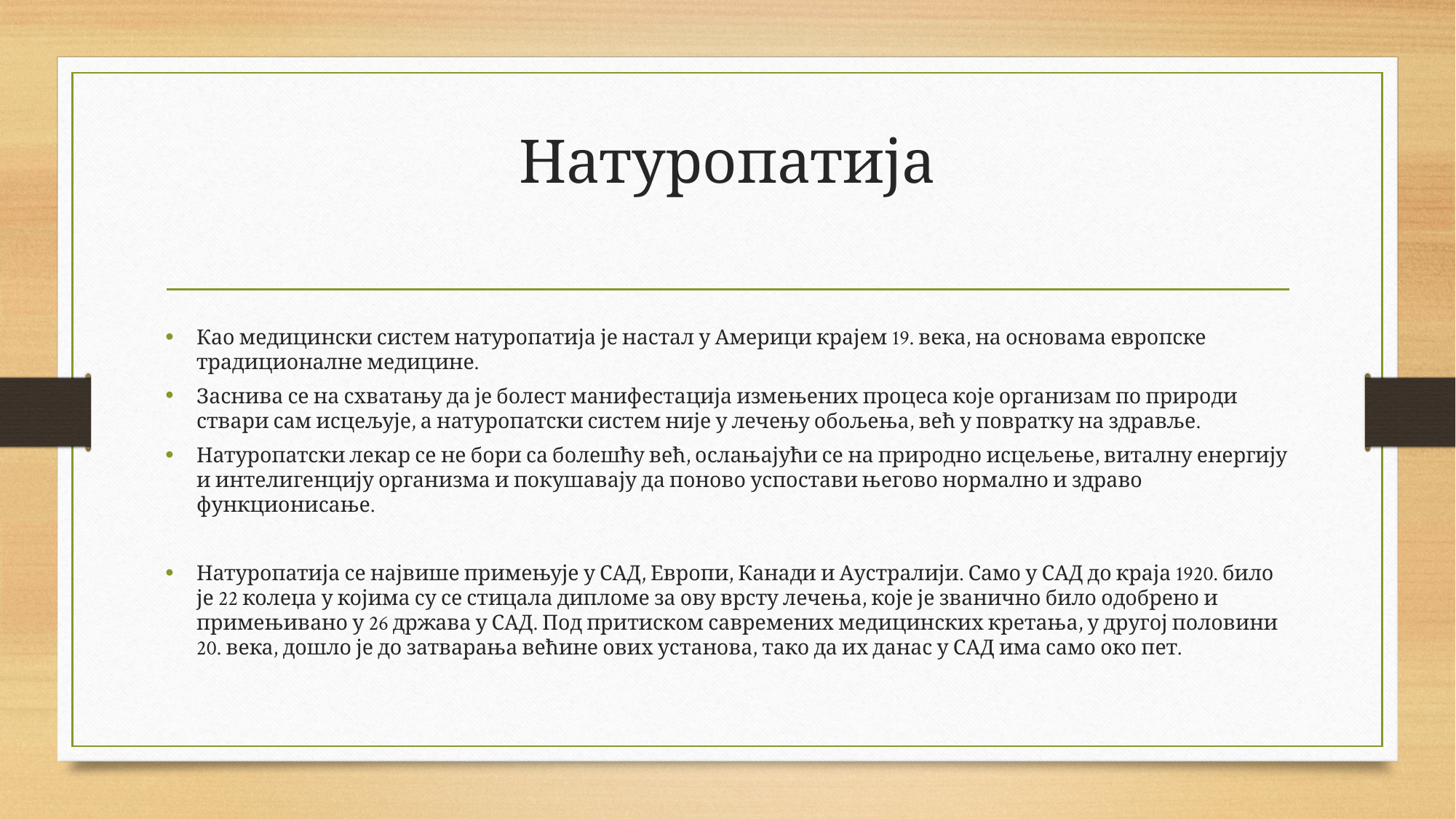

# Натуропатија

Као медицински систем натуропатија је настал у Америци крајем 19. века, на основама европске традиционалне медицине.
Заснива се на схватању да је болест манифестација измењених процеса које организам по природи ствари сам исцељује, а натуропатски систем није у лечењу обољења, већ у повратку на здравље.
Натуропатски лекар се не бори са болешћу већ, ослањајући се на природно исцељење, виталну енергију и интелигенцију организма и покушавају да поново успостави његово нормално и здраво функционисање.

Натуропатија се највише примењује у САД, Европи, Канади и Аустралији. Само у САД до краја 1920. било је 22 колеџа у којима су се стицала дипломе за ову врсту лечења, које је званично било одобрено и примењивано у 26 држава у САД. Под притиском савремених медицинских кретања, у другој половини 20. века, дошло је до затварања већине ових установа, тако да их данас у САД има само око пет.